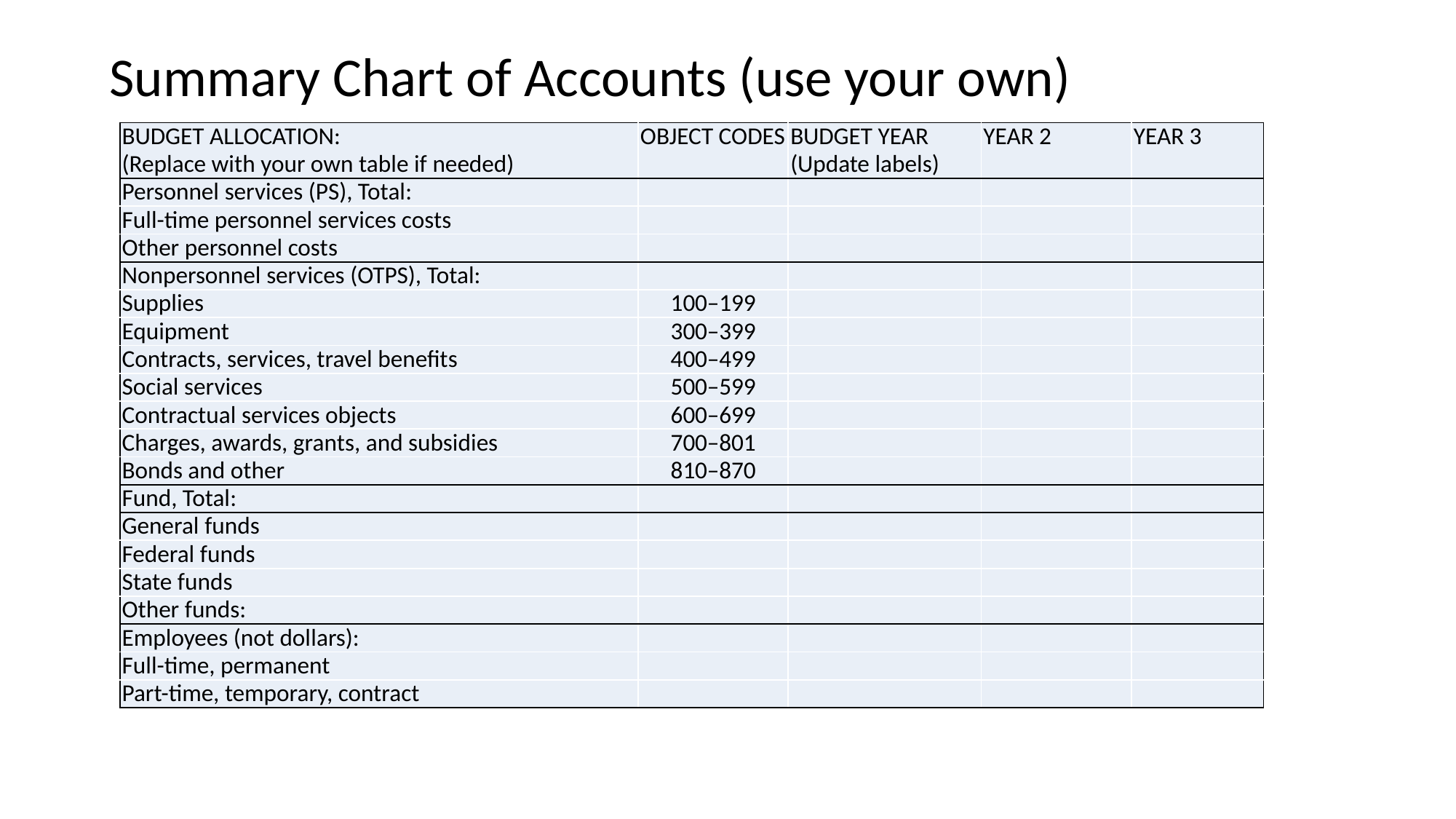

# Summary Chart of Accounts (use your own)
| Budget allocation: (Replace with your own table if needed) | Object codes | Budget year (Update labels) | Year 2 | Year 3 |
| --- | --- | --- | --- | --- |
| Personnel services (PS), Total: |  |  |  |  |
| Full-time personnel services costs |  |  |  |  |
| Other personnel costs |  |  |  |  |
| Nonpersonnel services (OTPS), Total: |  |  |  |  |
| Supplies | 100–199 |  |  |  |
| Equipment | 300–399 |  |  |  |
| Contracts, services, travel benefits | 400–499 |  |  |  |
| Social services | 500–599 |  |  |  |
| Contractual services objects | 600–699 |  |  |  |
| Charges, awards, grants, and subsidies | 700–801 |  |  |  |
| Bonds and other | 810–870 |  |  |  |
| Fund, Total: |  |  |  |  |
| General funds |  |  |  |  |
| Federal funds |  |  |  |  |
| State funds |  |  |  |  |
| Other funds: |  |  |  |  |
| Employees (not dollars): |  |  |  |  |
| Full-time, permanent |  |  |  |  |
| Part-time, temporary, contract |  |  |  |  |